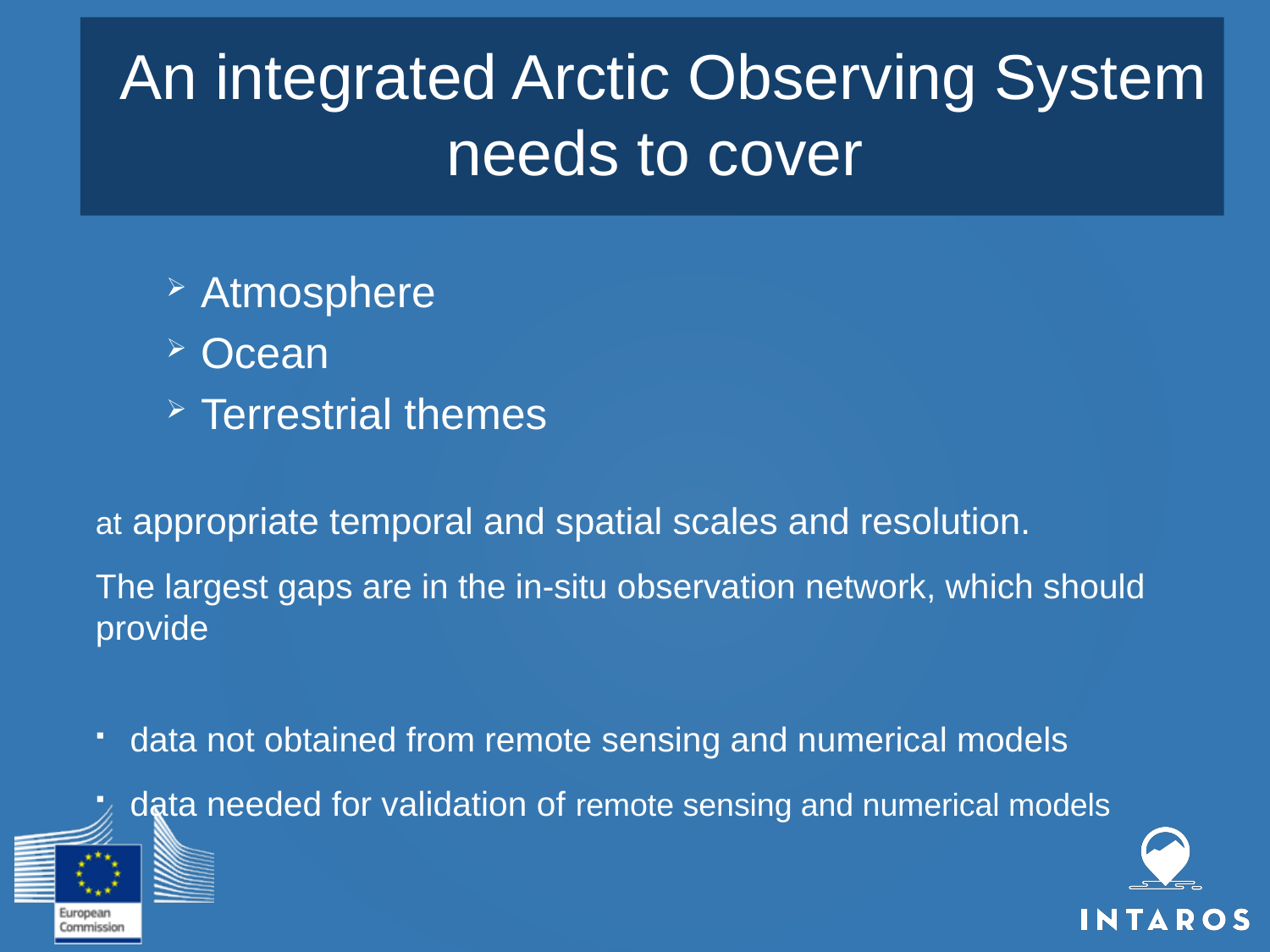

#

An integrated Arctic Observing System needs to cover

Atmosphere
Ocean
Terrestrial themes

at appropriate temporal and spatial scales and resolution.
The largest gaps are in the in-situ observation network, which should provide

data not obtained from remote sensing and numerical models
data needed for validation of remote sensing and numerical models